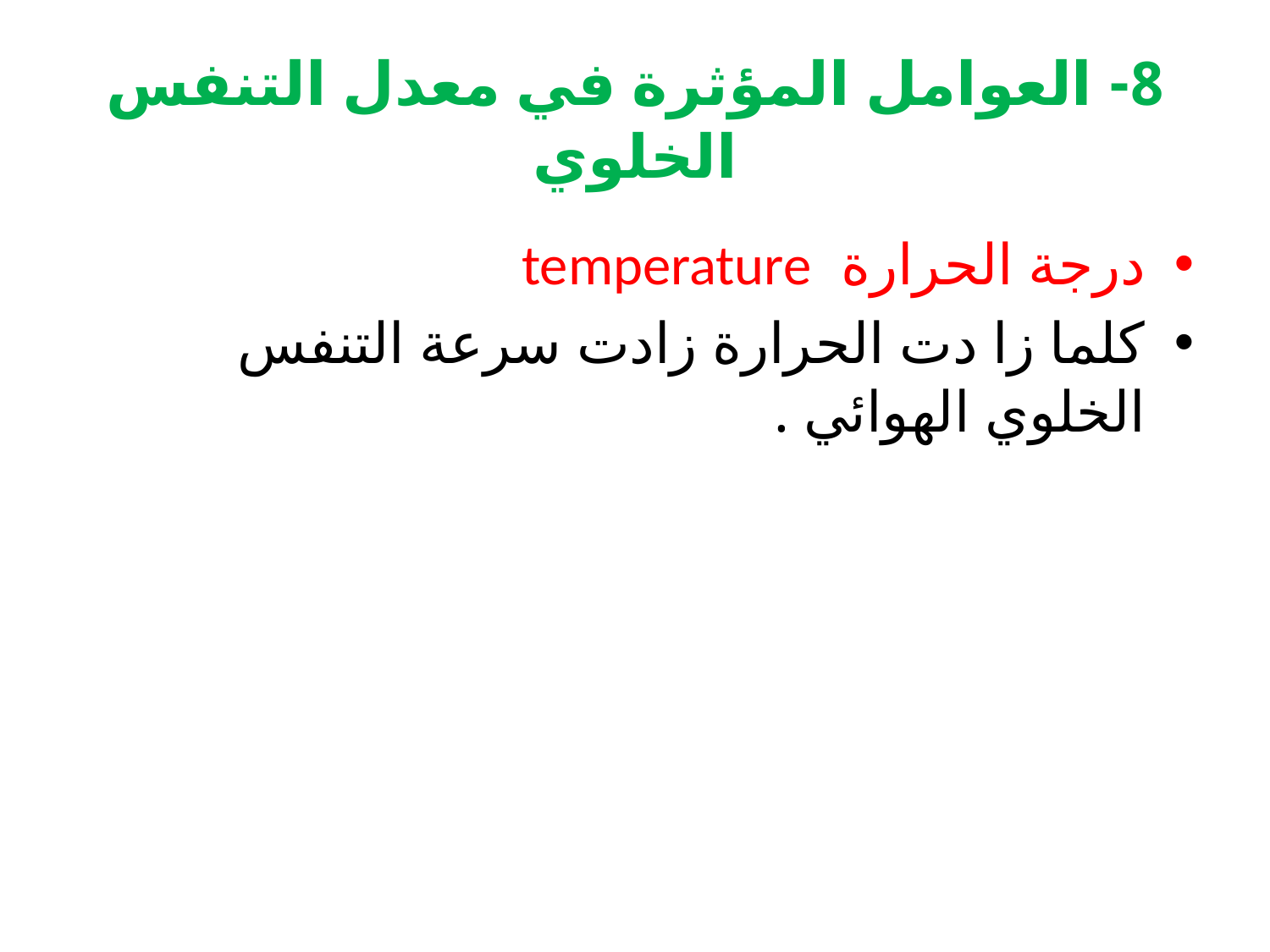

# 8- العوامل المؤثرة في معدل التنفس الخلوي
درجة الحرارة  temperature
كلما زا دت الحرارة زادت سرعة التنفس الخلوي الهوائي .